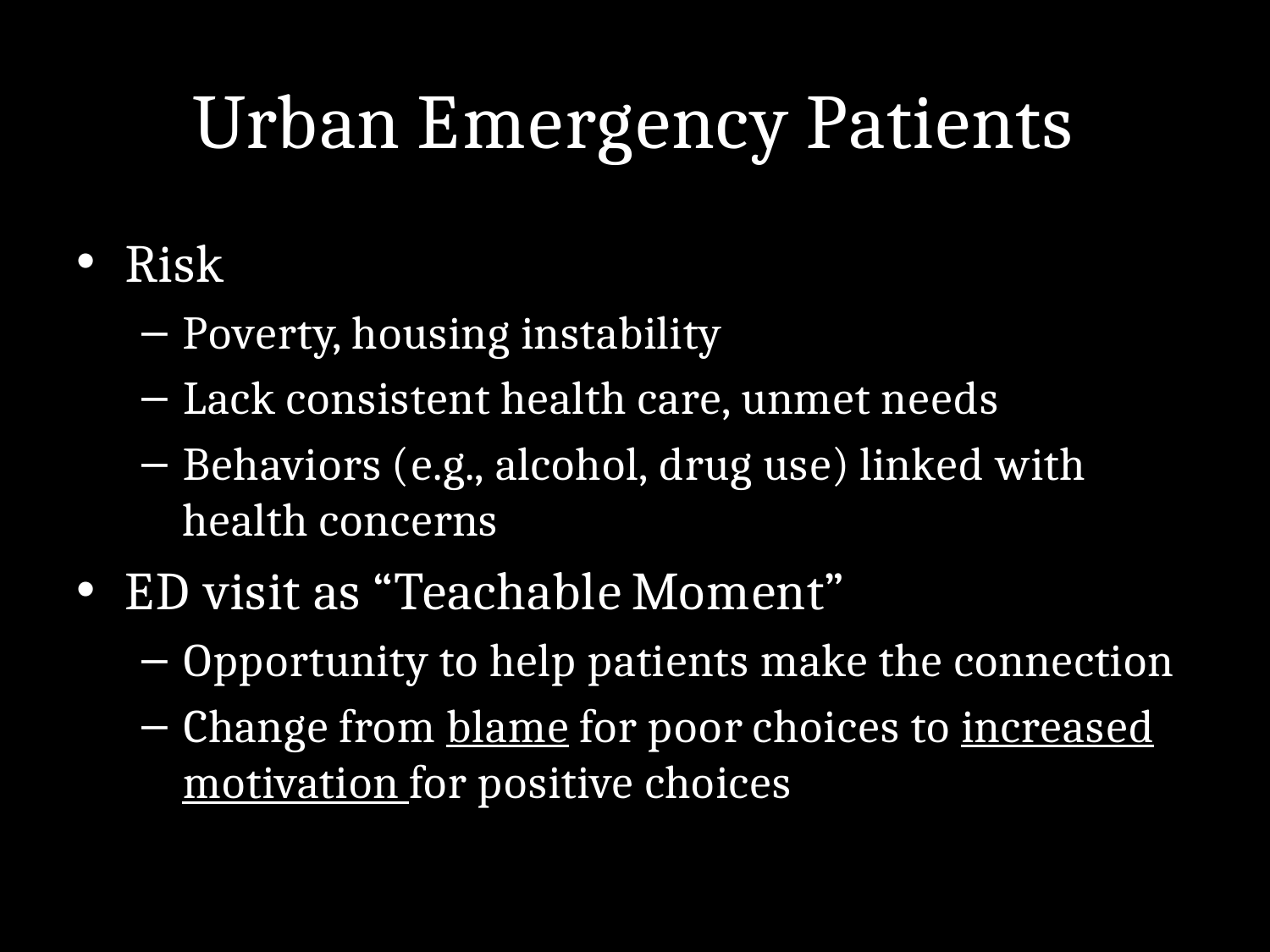

# Urban Emergency Patients
Risk
Poverty, housing instability
Lack consistent health care, unmet needs
Behaviors (e.g., alcohol, drug use) linked with health concerns
ED visit as “Teachable Moment”
Opportunity to help patients make the connection
Change from blame for poor choices to increased motivation for positive choices